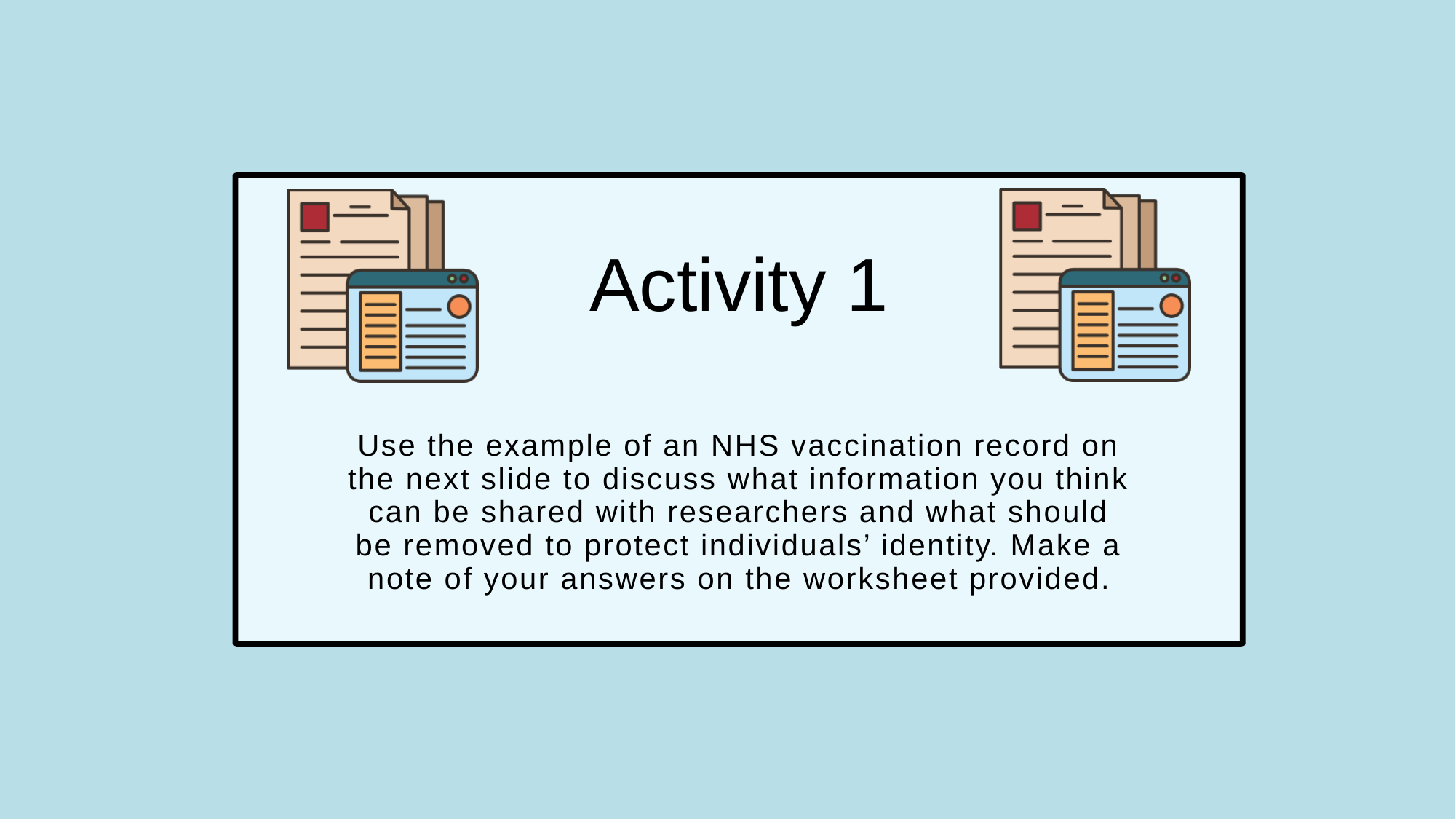

Activity 1
Use the example of an NHS vaccination record on the next slide to discuss what information you think can be shared with researchers and what should be removed to protect individuals’ identity. Make a note of your answers on the worksheet provided.